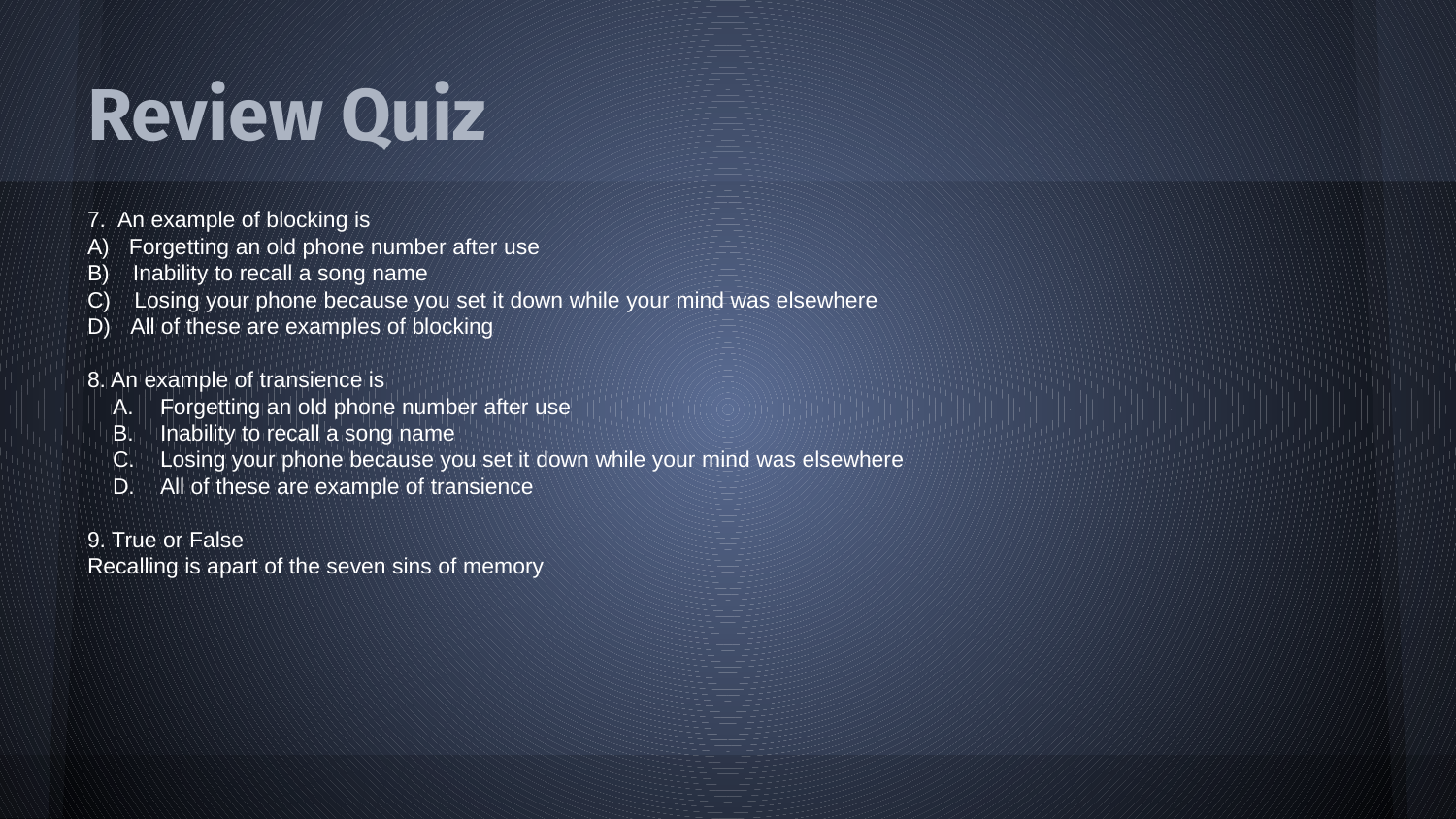

# Review Quiz
7.   An example of blocking is
A)     Forgetting an old phone number after use
B)      Inability to recall a song name
C)      Losing your phone because you set it down while your mind was elsewhere
D)     All of these are examples of blocking

8. An example of transience is
Forgetting an old phone number after use
Inability to recall a song name
Losing your phone because you set it down while your mind was elsewhere
All of these are example of transience

9. True or False
Recalling is apart of the seven sins of memory